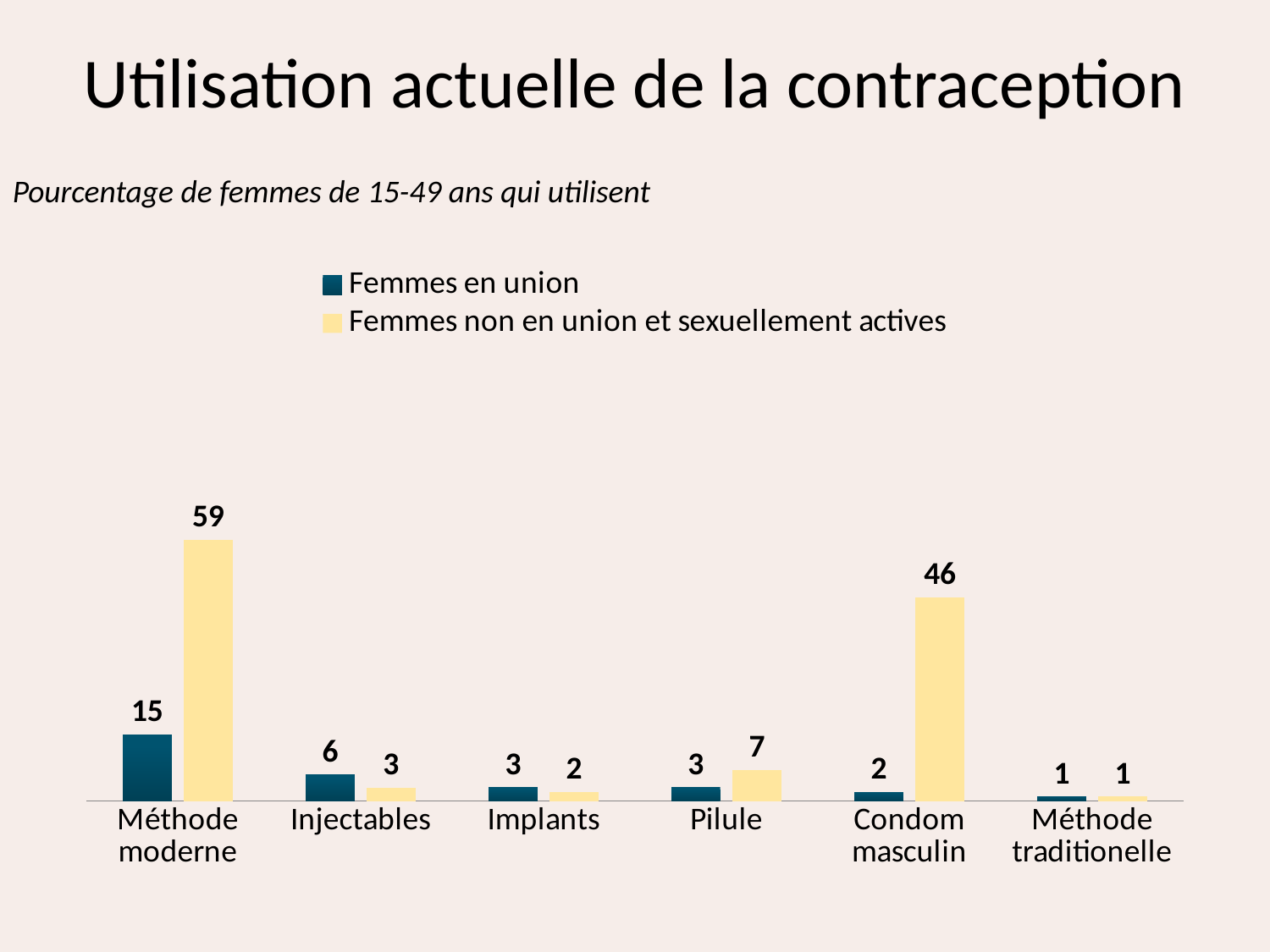

# Utilisation actuelle de la contraception
Pourcentage de femmes de 15-49 ans qui utilisent

### Chart

| Category | Femmes en union | Femmes non en union et sexuellement actives |
|---|---|---|
| Méthode moderne | 15.0 | 59.0 |
| Injectables | 6.0 | 3.0 |
| Implants | 3.0 | 2.0 |
| Pilule | 3.0 | 7.0 |
| Condom masculin | 2.0 | 46.0 |
| Méthode traditionelle | 1.0 | 1.0 |